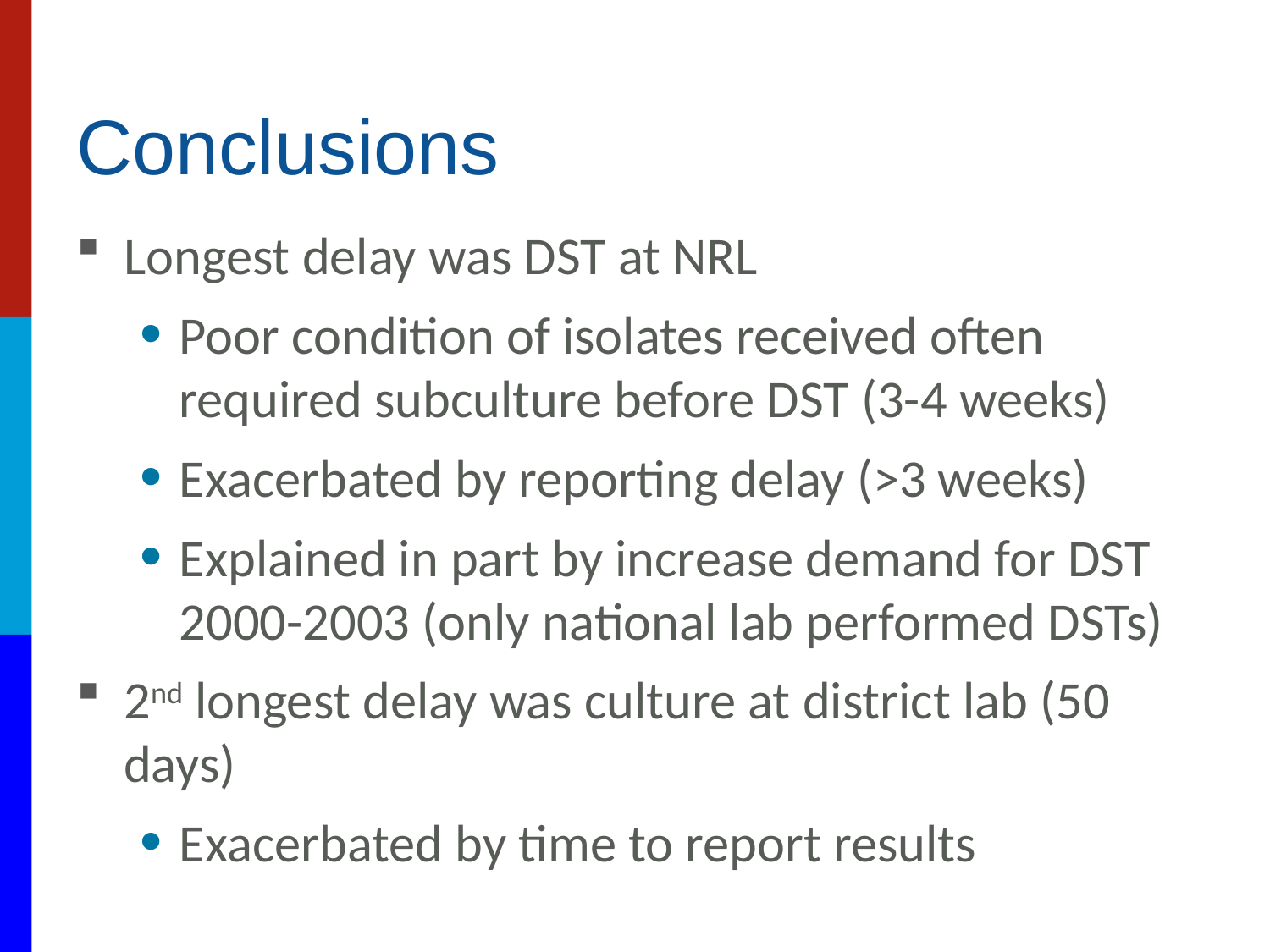

# Conclusions
Longest delay was DST at NRL
Poor condition of isolates received often required subculture before DST (3-4 weeks)
Exacerbated by reporting delay (>3 weeks)
Explained in part by increase demand for DST 2000-2003 (only national lab performed DSTs)
2nd longest delay was culture at district lab (50 days)
Exacerbated by time to report results